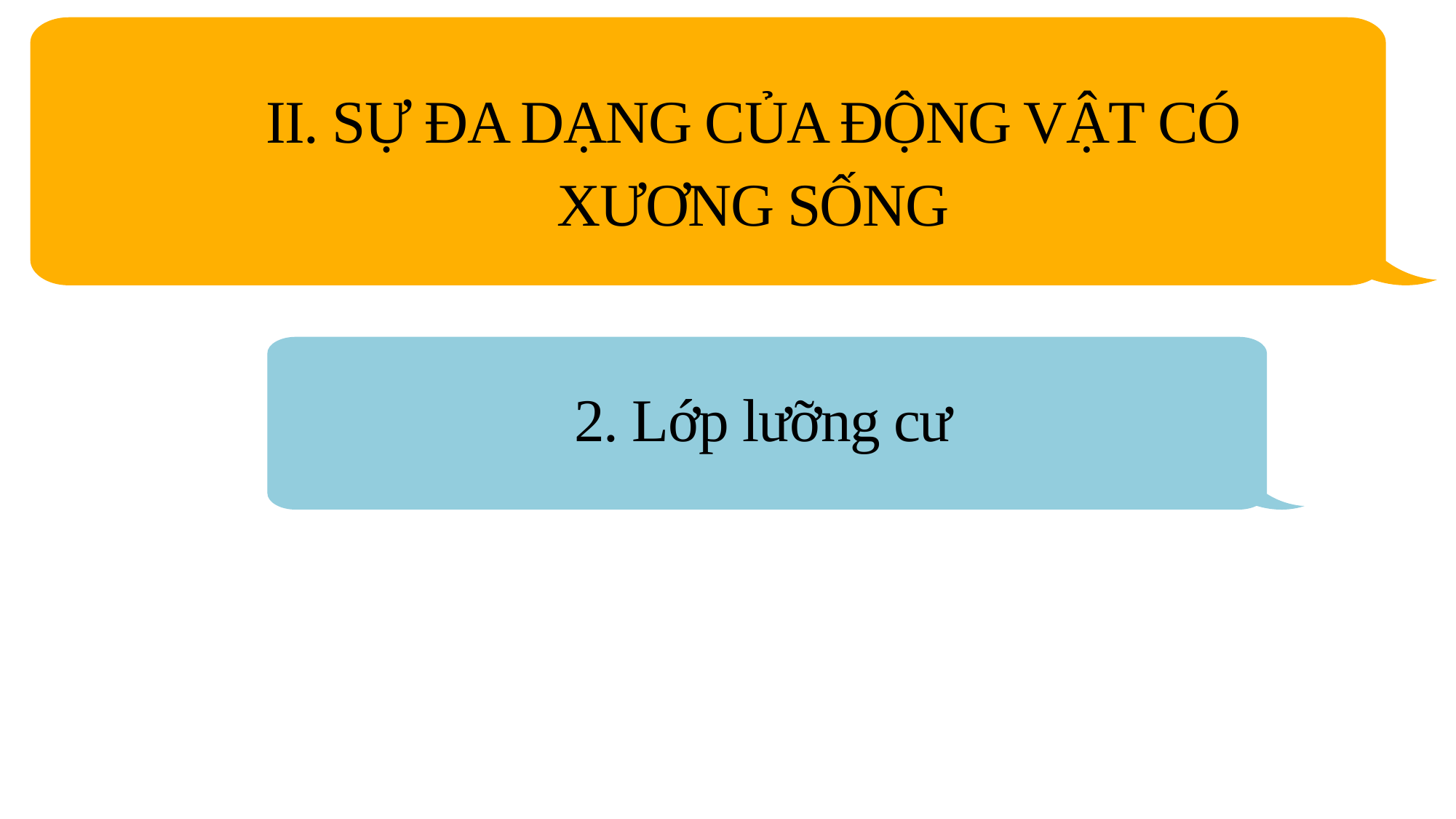

II. SỰ ĐA DẠNG CỦA ĐỘNG VẬT CÓ XƯƠNG SỐNG

2. Lớp lưỡng cư